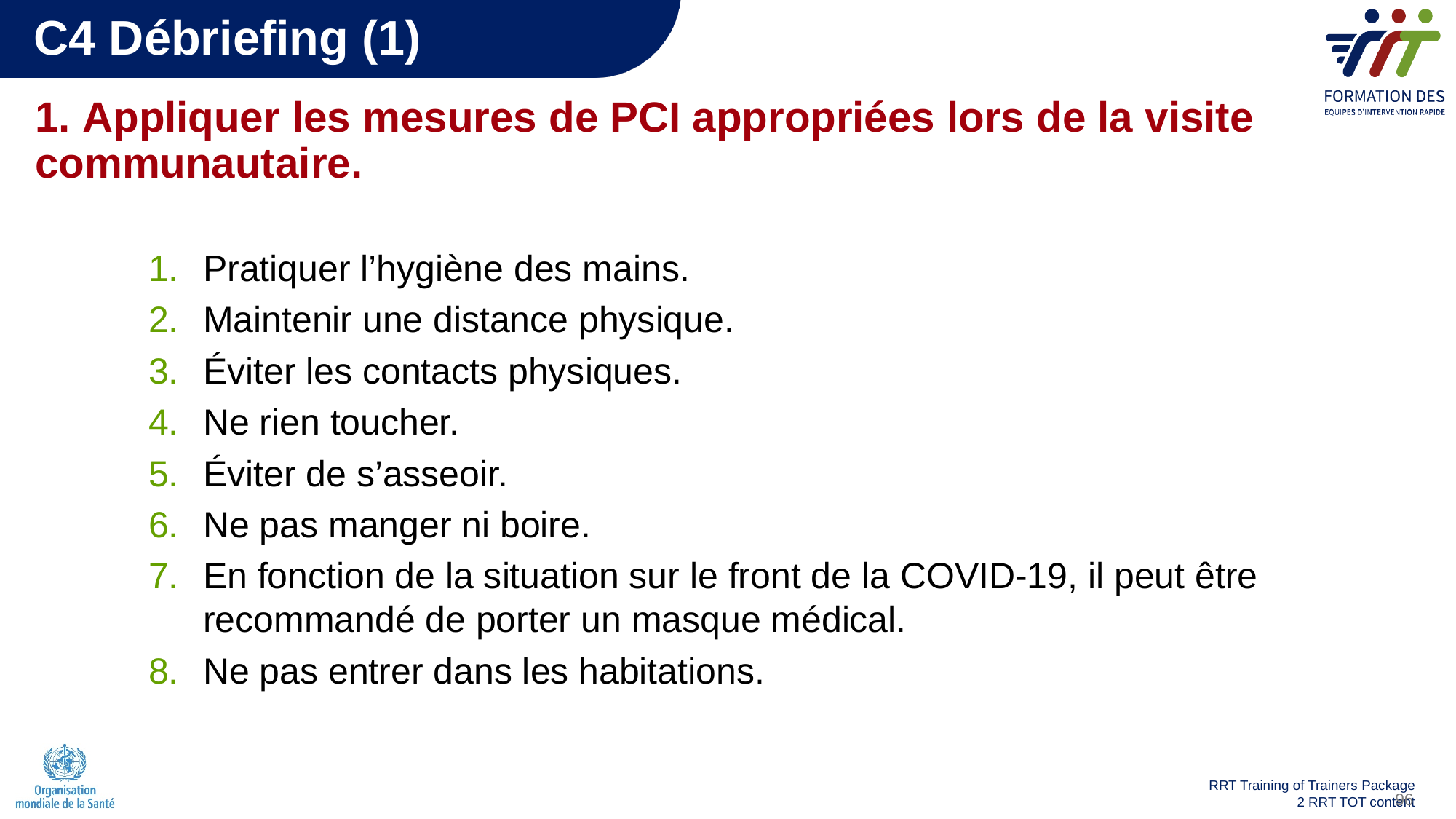

C4 Débriefing (1)
1. Appliquer les mesures de PCI appropriées lors de la visite communautaire.
Pratiquer l’hygiène des mains.
Maintenir une distance physique.
Éviter les contacts physiques.
Ne rien toucher.
Éviter de s’asseoir.
Ne pas manger ni boire.
En fonction de la situation sur le front de la COVID-19, il peut être recommandé de porter un masque médical.
Ne pas entrer dans les habitations.